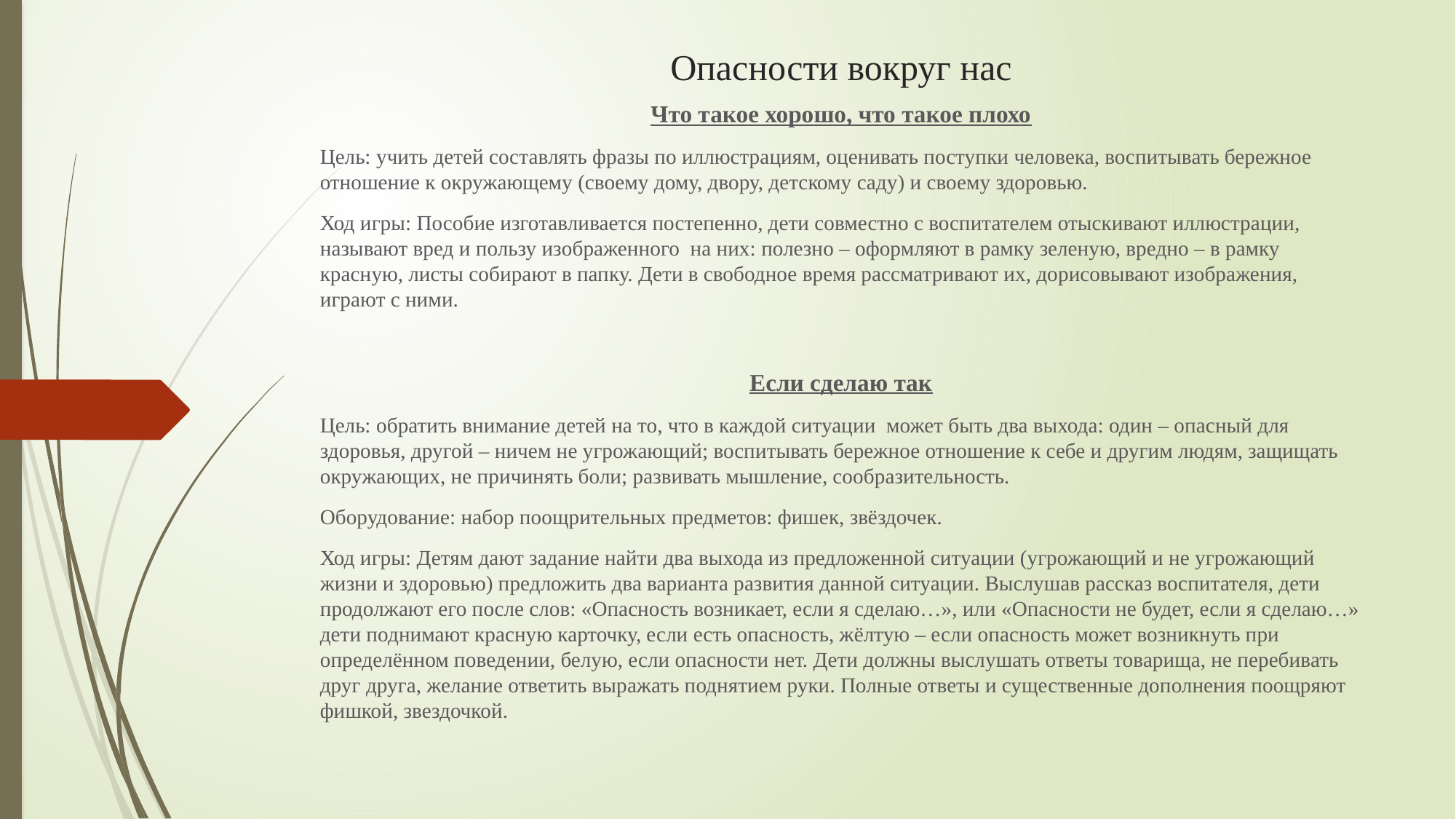

# Опасности вокруг нас
Что такое хорошо, что такое плохо
Цель: учить детей составлять фразы по иллюстрациям, оценивать поступки человека, воспитывать бережное отношение к окружающему (своему дому, двору, детскому саду) и своему здоровью.
Ход игры: Пособие изготавливается постепенно, дети совместно с воспитателем отыскивают иллюстрации, называют вред и пользу изображенного  на них: полезно – оформляют в рамку зеленую, вредно – в рамку красную, листы собирают в папку. Дети в свободное время рассматривают их, дорисовывают изображения, играют с ними.

Если сделаю так
Цель: обратить внимание детей на то, что в каждой ситуации  может быть два выхода: один – опасный для здоровья, другой – ничем не угрожающий; воспитывать бережное отношение к себе и другим людям, защищать окружающих, не причинять боли; развивать мышление, сообразительность.
Оборудование: набор поощрительных предметов: фишек, звёздочек.
Ход игры: Детям дают задание найти два выхода из предложенной ситуации (угрожающий и не угрожающий жизни и здоровью) предложить два варианта развития данной ситуации. Выслушав рассказ воспитателя, дети продолжают его после слов: «Опасность возникает, если я сделаю…», или «Опасности не будет, если я сделаю…» дети поднимают красную карточку, если есть опасность, жёлтую – если опасность может возникнуть при определённом поведении, белую, если опасности нет. Дети должны выслушать ответы товарища, не перебивать друг друга, желание ответить выражать поднятием руки. Полные ответы и существенные дополнения поощряют фишкой, звездочкой.